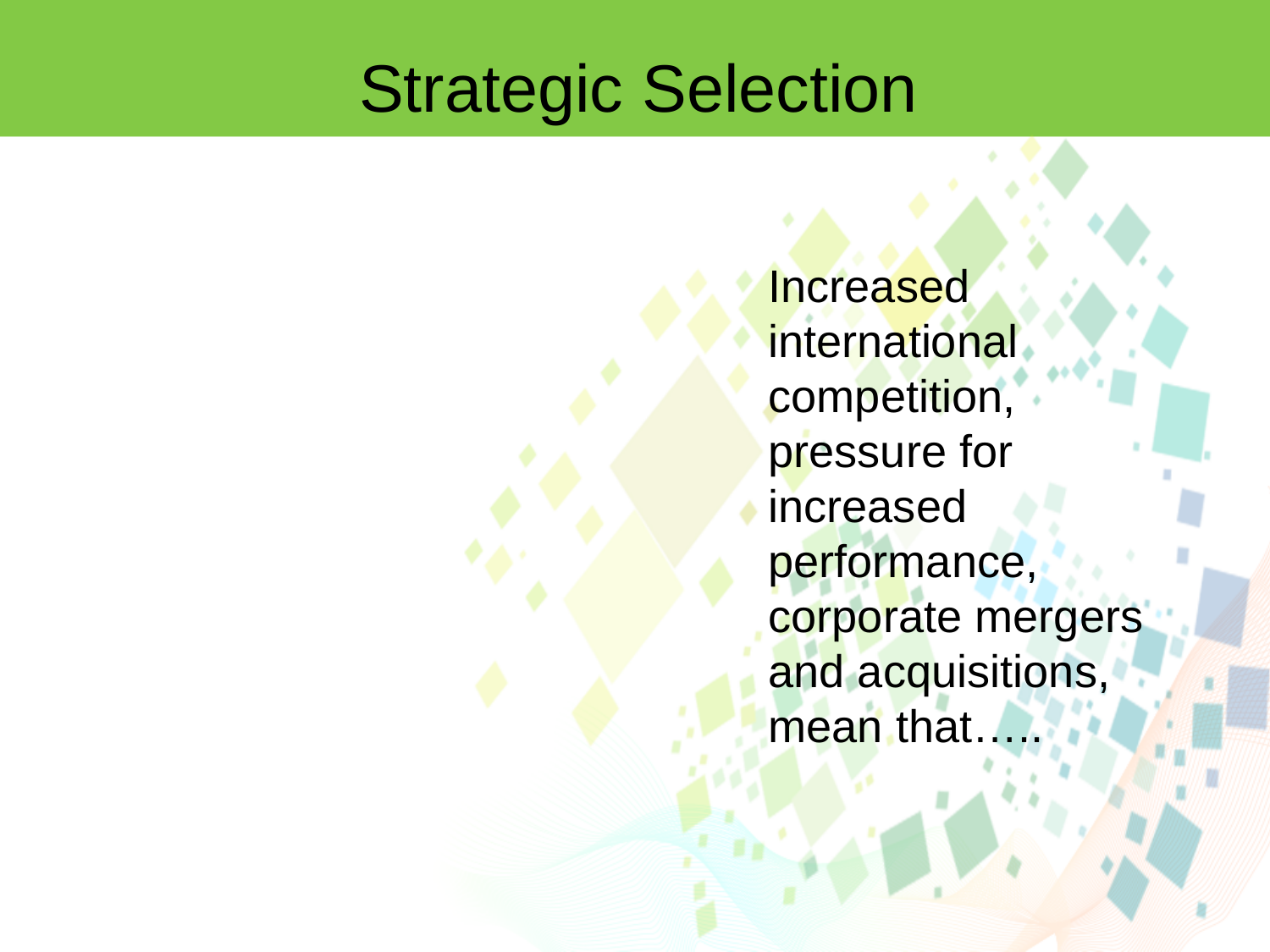

Strategic Selection
Increased international competition, pressure for increased performance, corporate mergers and acquisitions, mean that…..